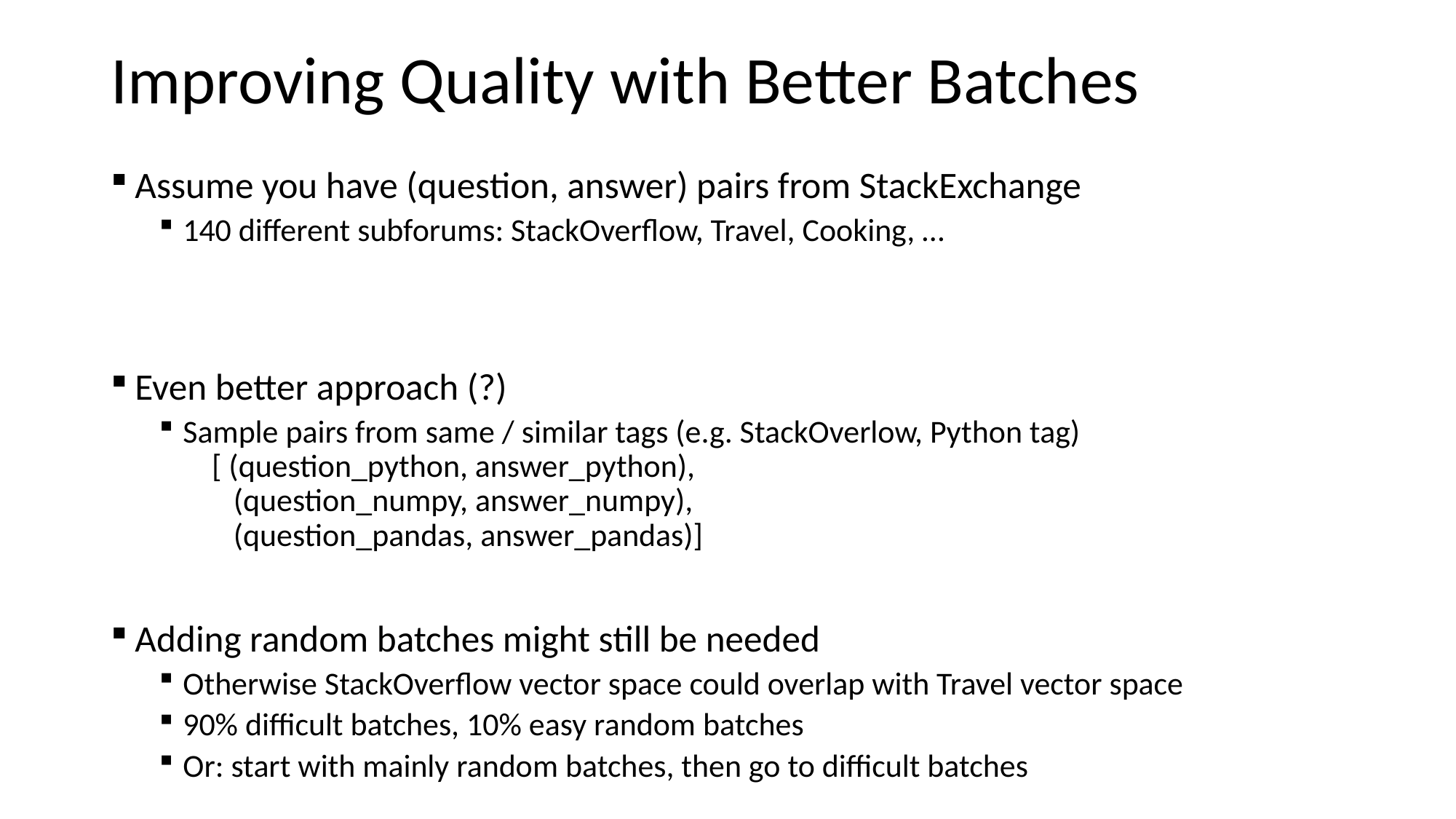

# Improving Quality with Better Batches
Assume you have (question, answer) pairs from StackExchange
140 different subforums: StackOverflow, Travel, Cooking, …

Even better approach (?)
Sample pairs from same / similar tags (e.g. StackOverlow, Python tag)
    [ (question_python, answer_python),
       (question_numpy, answer_numpy),
       (question_pandas, answer_pandas)]

Adding random batches might still be needed
Otherwise StackOverflow vector space could overlap with Travel vector space
90% difficult batches, 10% easy random batches
Or: start with mainly random batches, then go to difficult batches